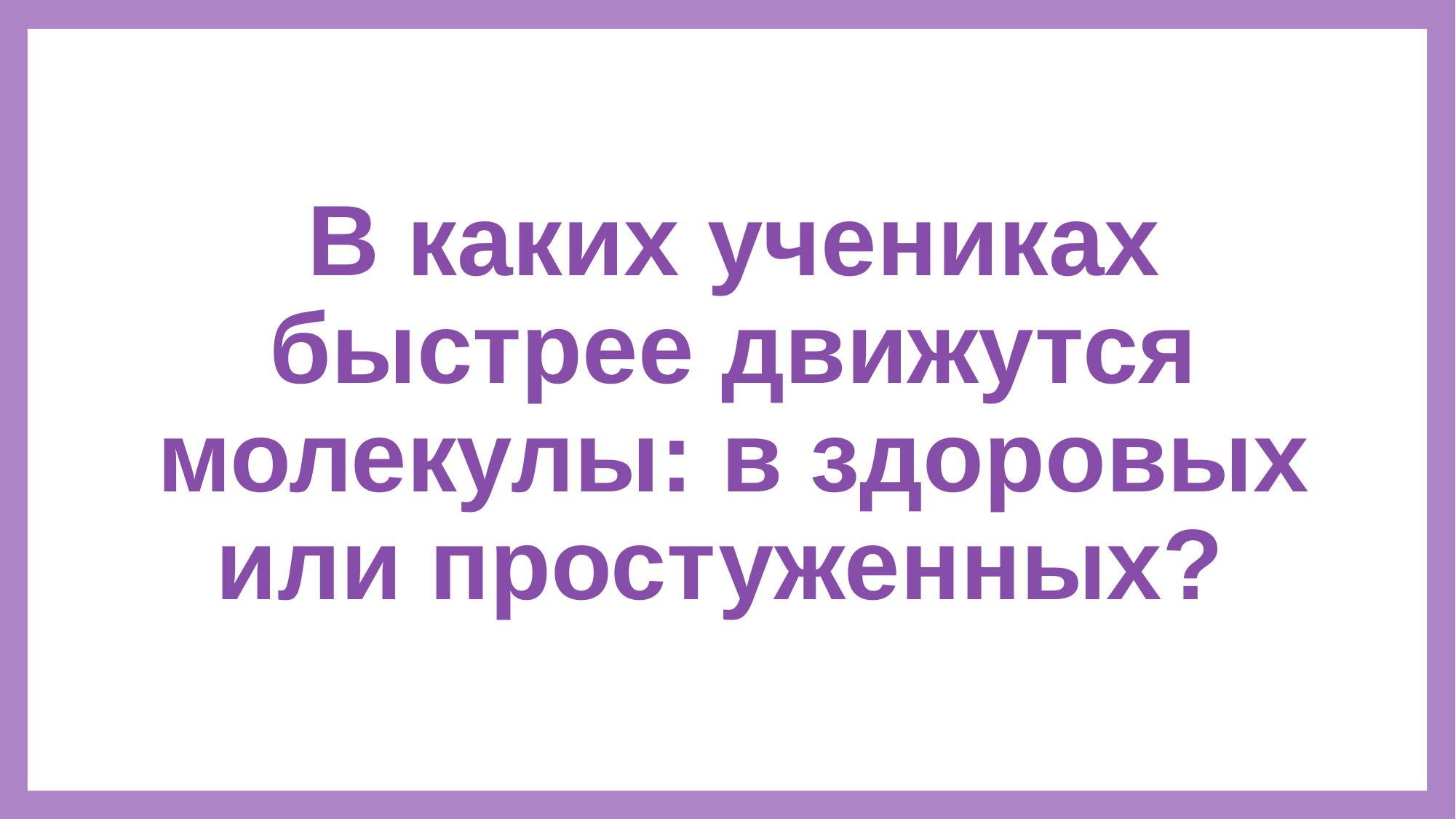

# В каких учениках быстрее движутся молекулы: в здоровых или простуженных?